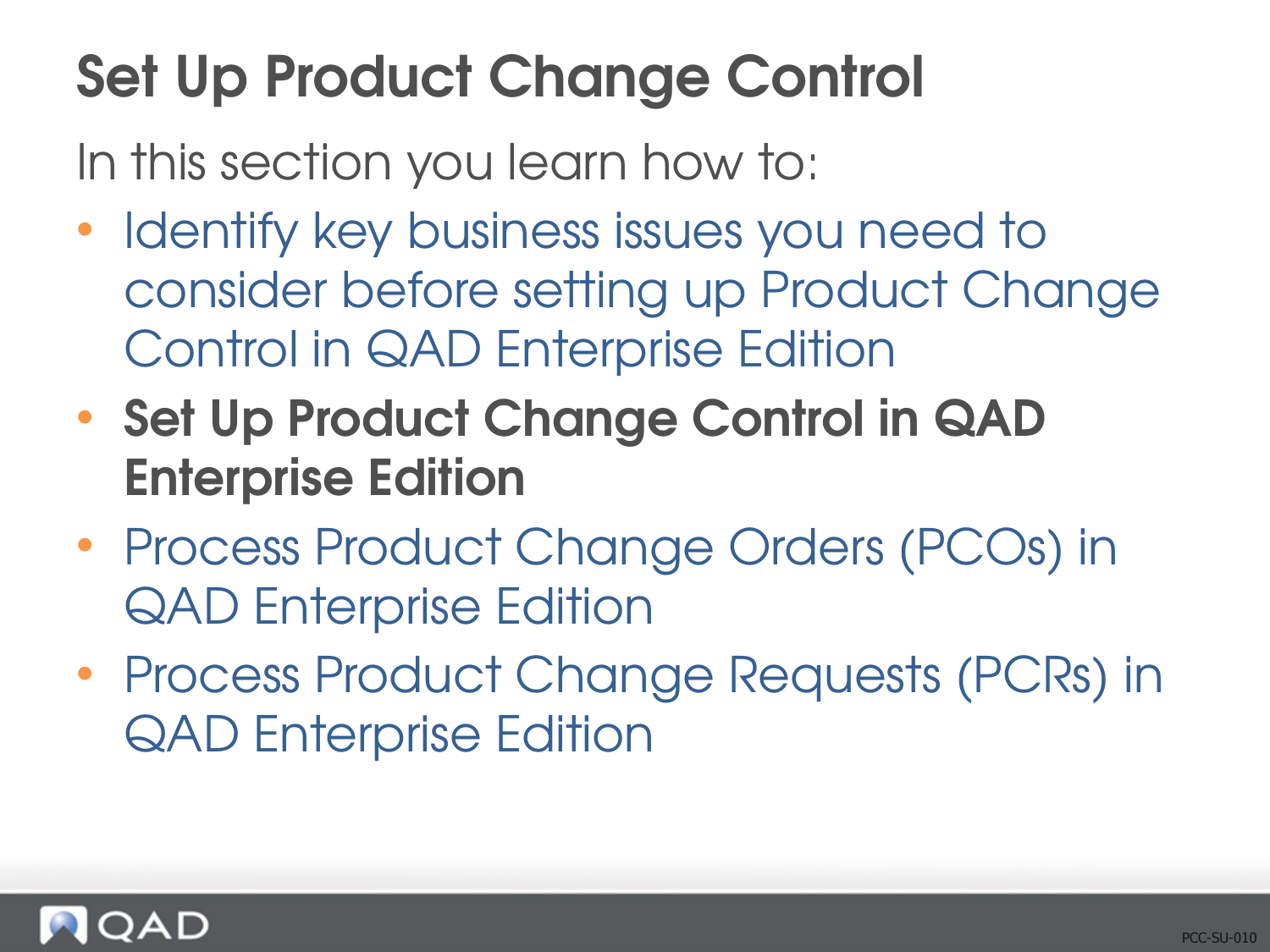

# Set Up Product Change Control
In this section you learn how to:
Identify key business issues you need to consider before setting up Product Change Control in QAD Enterprise Edition
Set Up Product Change Control in QAD Enterprise Edition
Process Product Change Orders (PCOs) in QAD Enterprise Edition
Process Product Change Requests (PCRs) in QAD Enterprise Edition

PCC-SU-010